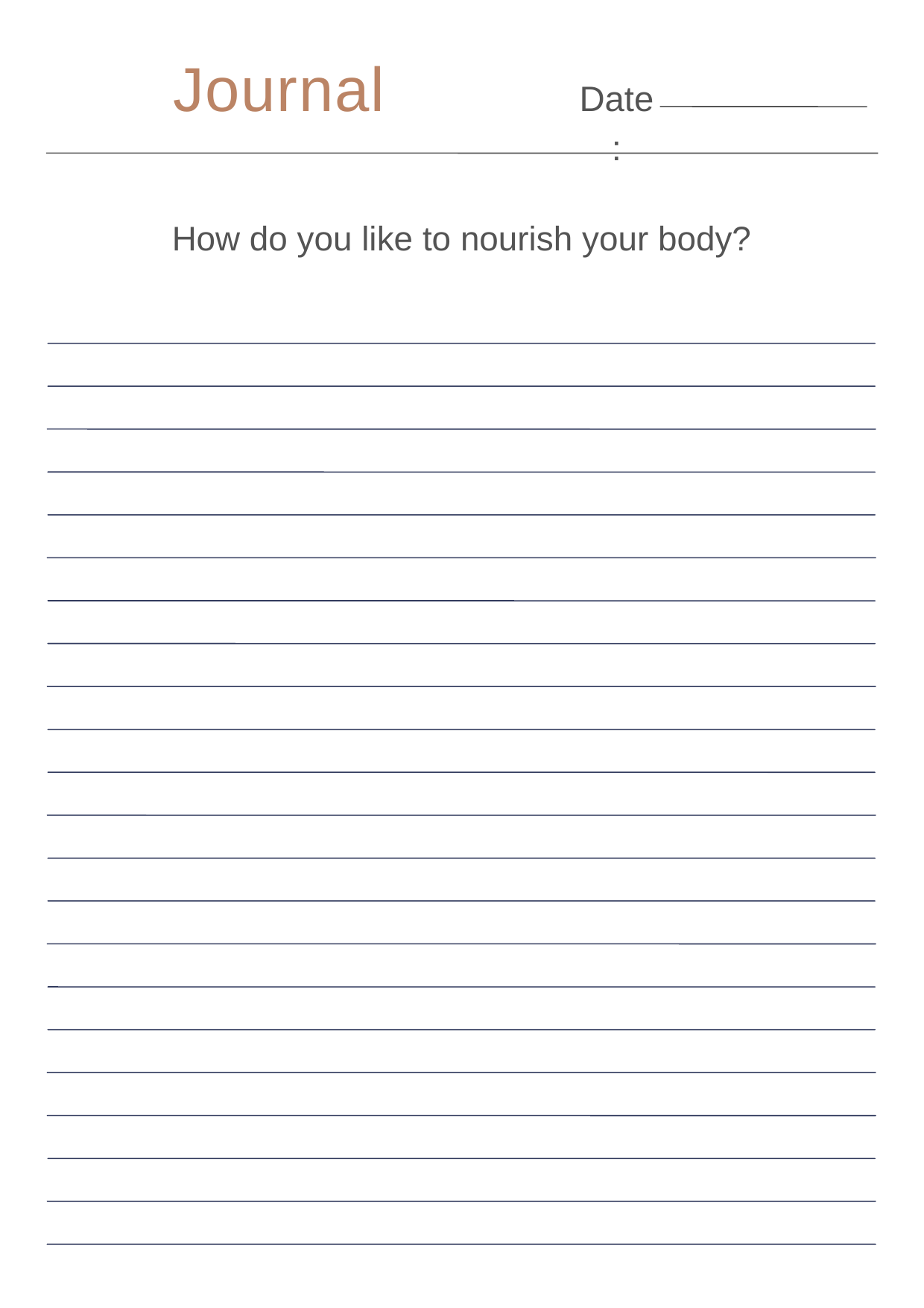

Journal
Date:

How do you like to nourish your body?